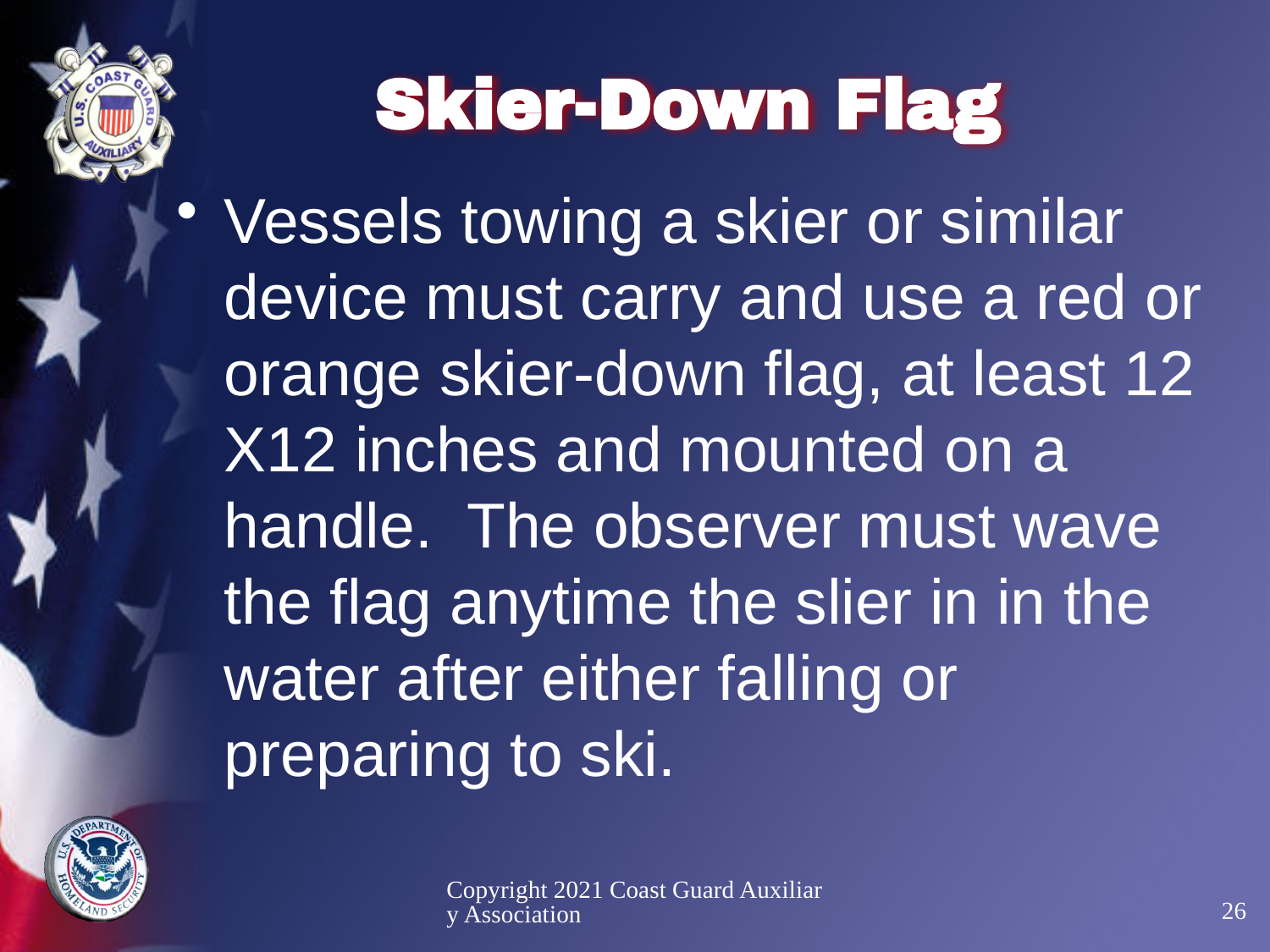

# Skier-Down Flag
Vessels towing a skier or similar device must carry and use a red or orange skier-down flag, at least 12 X12 inches and mounted on a handle.  The observer must wave the flag anytime the slier in in the water after either falling or preparing to ski.

Copyright 2021 Coast Guard Auxiliary Association
 26